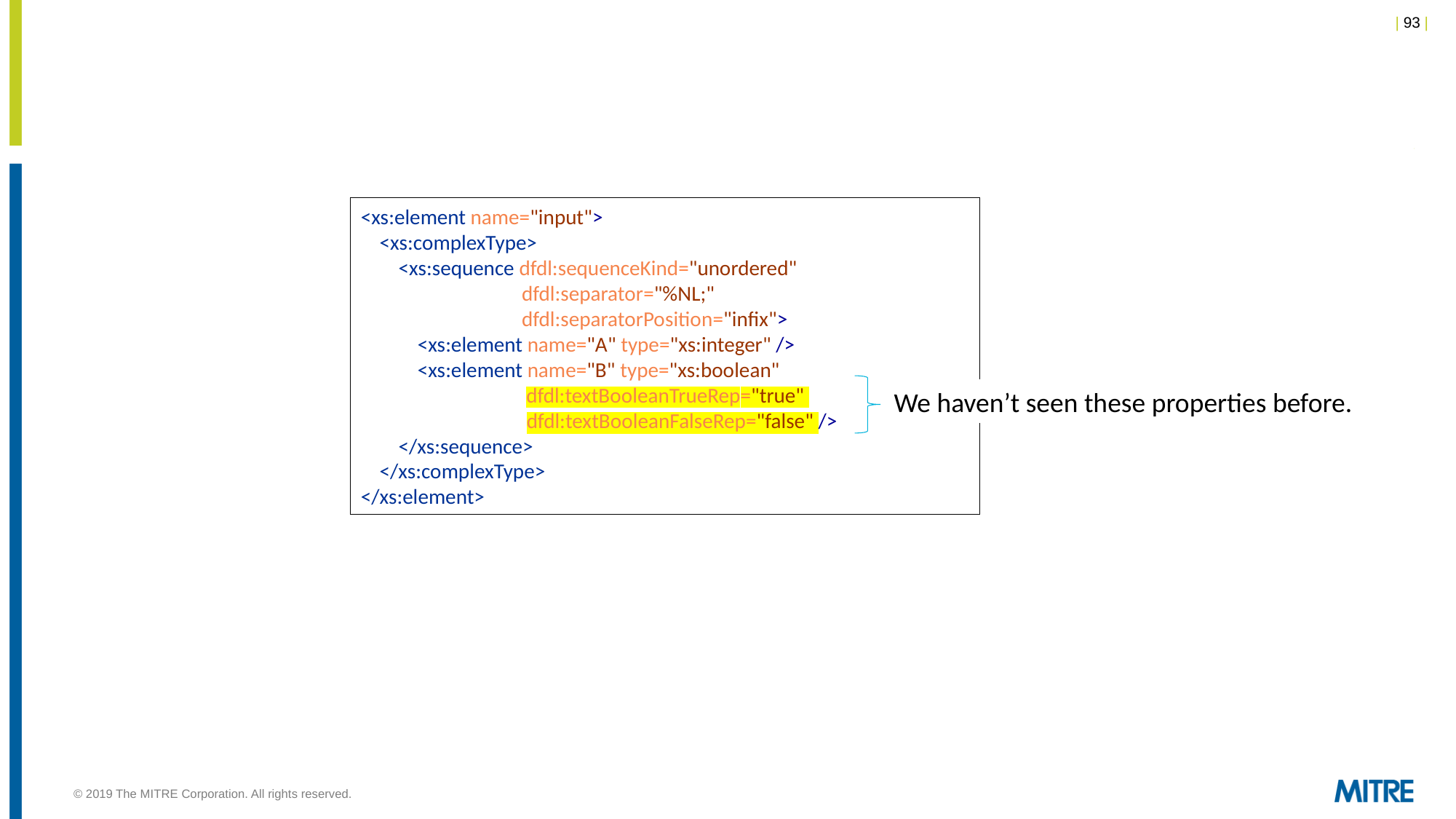

<xs:element name="input">
    <xs:complexType>
        <xs:sequence dfdl:sequenceKind="unordered"
                     	           dfdl:separator="%NL;"
                     	           dfdl:separatorPosition="infix">
            <xs:element name="A" type="xs:integer" />
            <xs:element name="B" type="xs:boolean"
                                   dfdl:textBooleanTrueRep="true"
                       	            dfdl:textBooleanFalseRep="false" />
        </xs:sequence>
    </xs:complexType>
</xs:element>

We haven’t seen these properties before.
© 2019 The MITRE Corporation. All rights reserved.